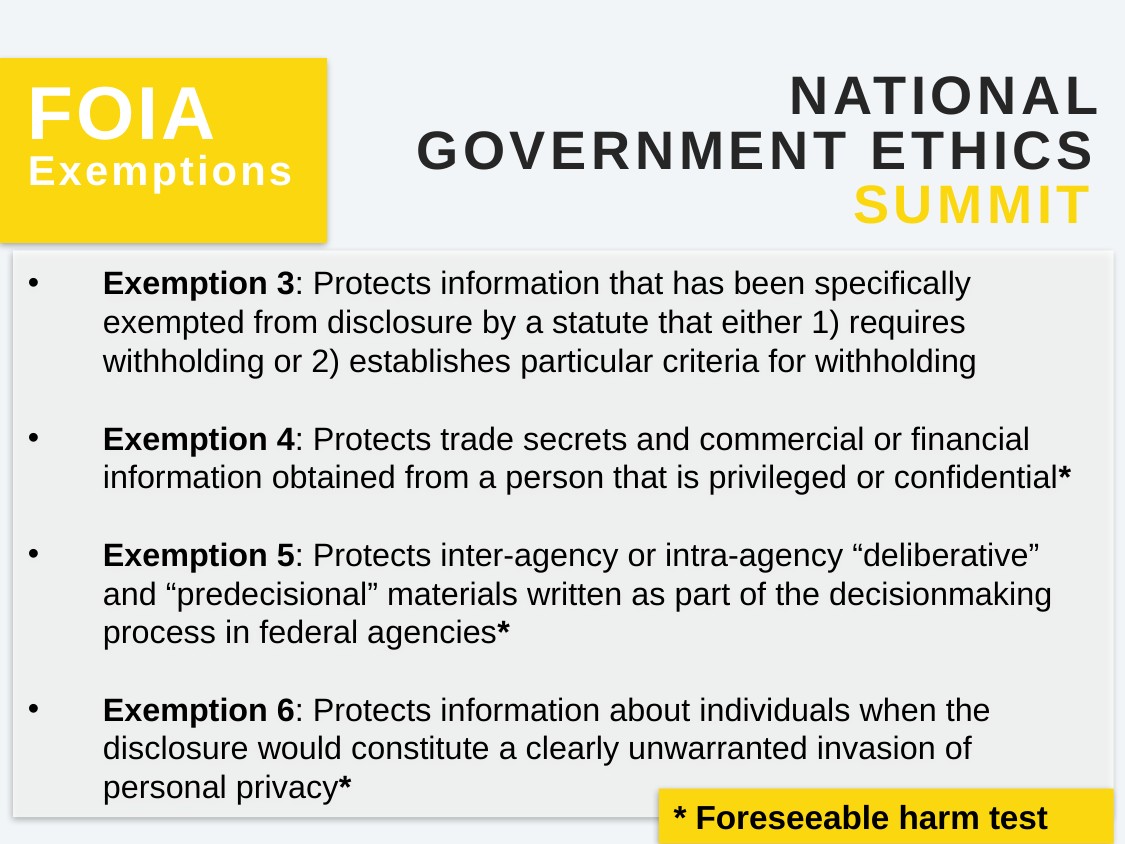

NATIONAL

FOIA
Exemptions
GOVERNMENT ETHICS
SUMMIT
Exemption 3: Protects information that has been specifically exempted from disclosure by a statute that either 1) requires withholding or 2) establishes particular criteria for withholding

Exemption 4: Protects trade secrets and commercial or financial information obtained from a person that is privileged or confidential*

Exemption 5: Protects inter-agency or intra-agency “deliberative” and “predecisional” materials written as part of the decisionmaking process in federal agencies*

Exemption 6: Protects information about individuals when the disclosure would constitute a clearly unwarranted invasion of personal privacy*
* Foreseeable harm test